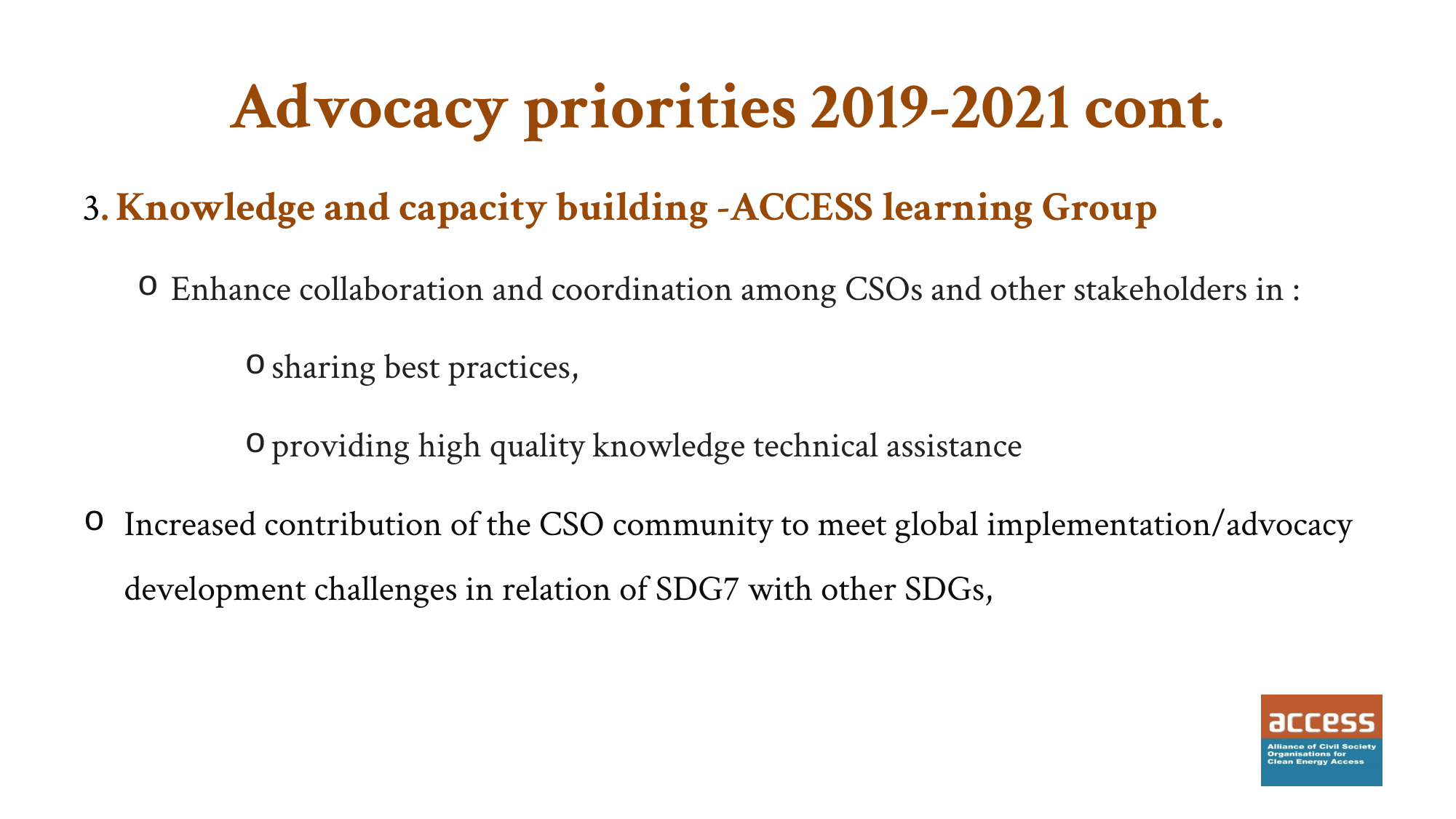

# Advocacy priorities 2019-2021 cont.
3. Knowledge and capacity building -ACCESS learning Group
Enhance collaboration and coordination among CSOs and other stakeholders in :
sharing best practices,
providing high quality knowledge technical assistance
Increased contribution of the CSO community to meet global implementation/advocacy development challenges in relation of SDG7 with other SDGs,